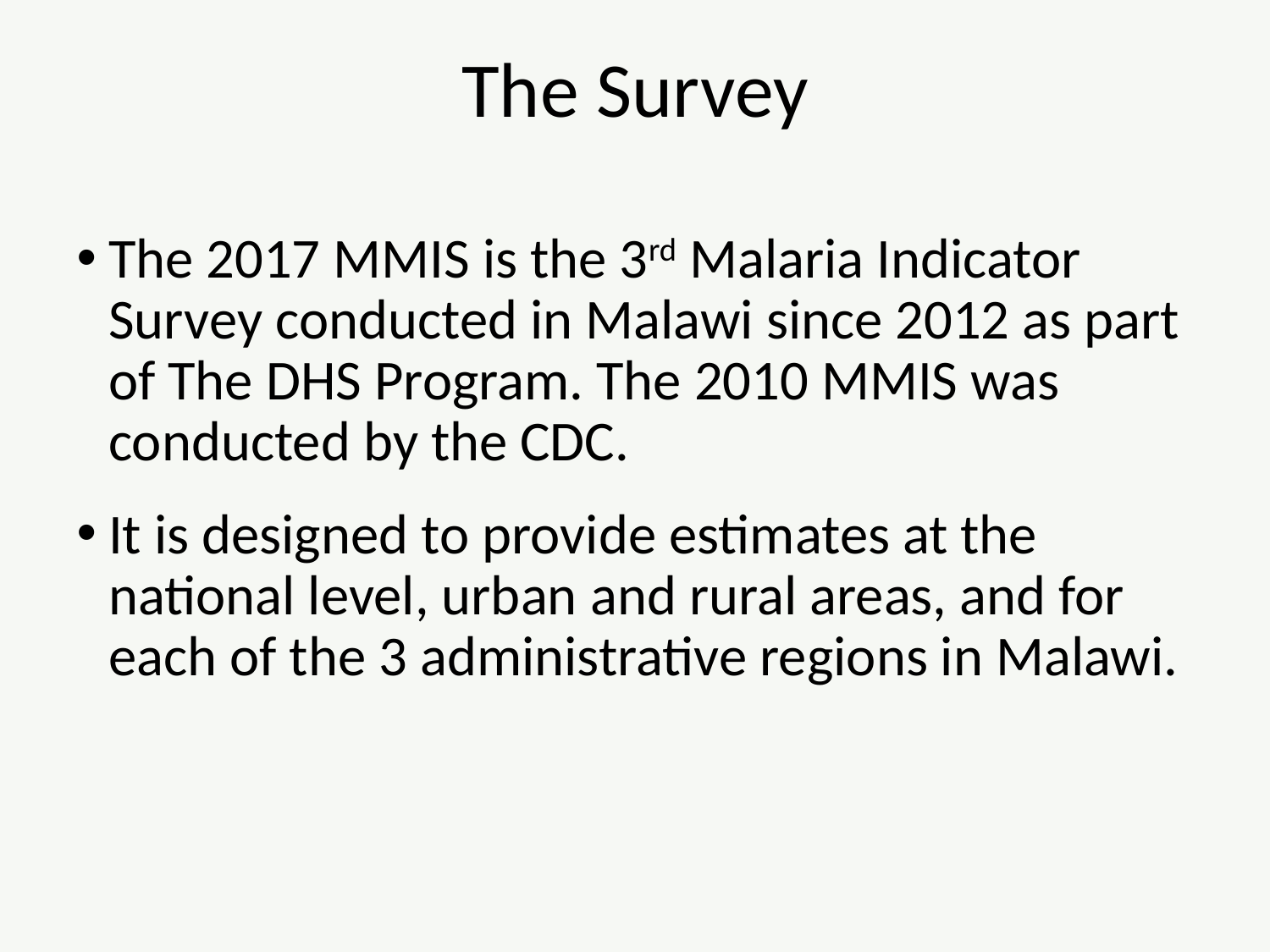

# The Survey
The 2017 MMIS is the 3rd Malaria Indicator Survey conducted in Malawi since 2012 as part of The DHS Program. The 2010 MMIS was conducted by the CDC.
It is designed to provide estimates at the national level, urban and rural areas, and for each of the 3 administrative regions in Malawi.